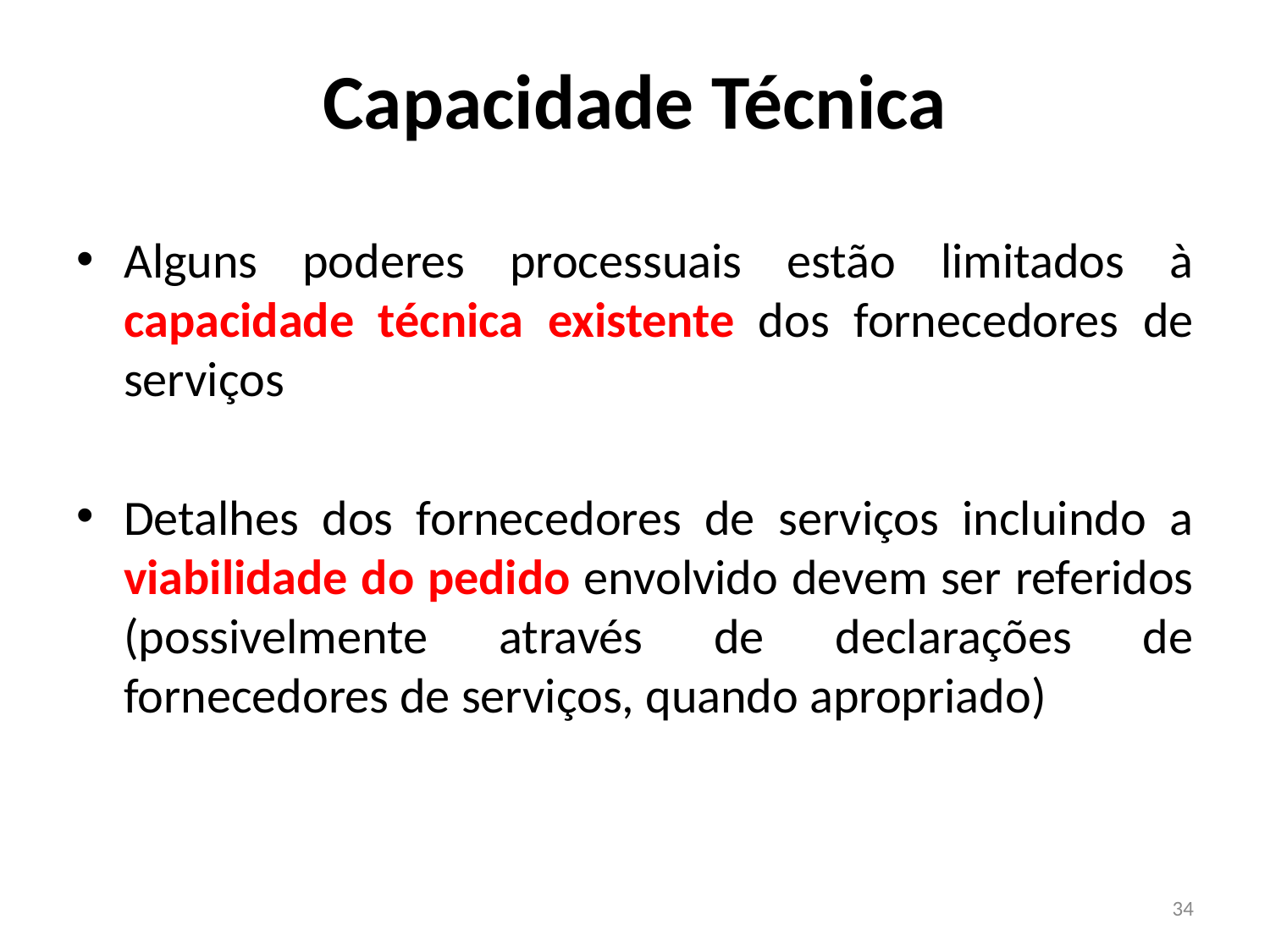

# Capacidade Técnica
Alguns poderes processuais estão limitados à capacidade técnica existente dos fornecedores de serviços

Detalhes dos fornecedores de serviços incluindo a viabilidade do pedido envolvido devem ser referidos (possivelmente através de declarações de fornecedores de serviços, quando apropriado)
34